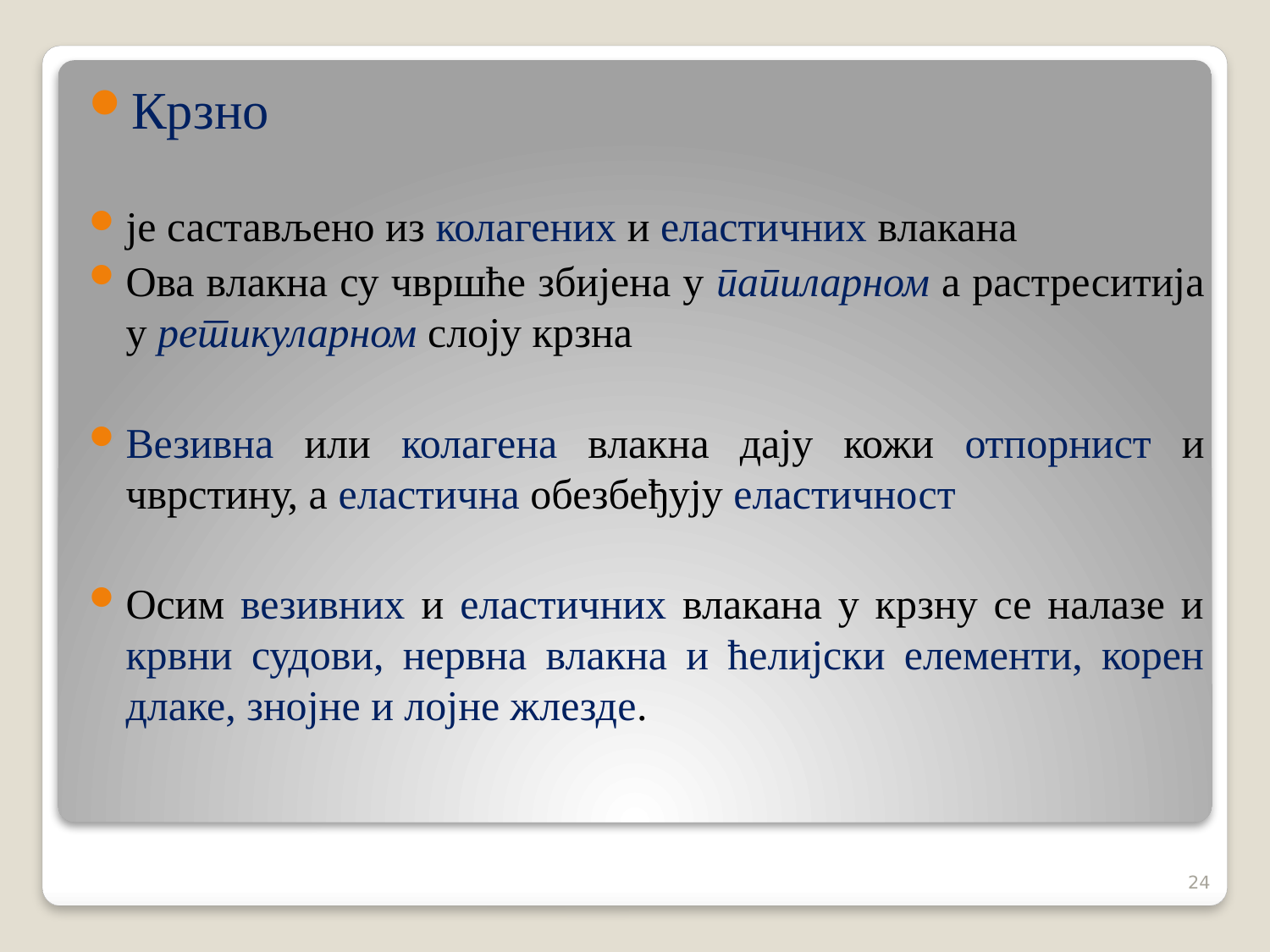

Крзно

је састављено из колагених и еластичних влакана
Ова влакна су чвршће збијена у папиларном а растреситија у ретикуларном слоју крзна

Везивна или колагена влакна дају кожи отпорнист и чврстину, а еластична обезбеђују еластичност

Осим везивних и еластичних влакана у крзну се налазе и крвни судови, нервна влакна и ћелијски елементи, корен длаке, знојне и лојне жлезде.

24